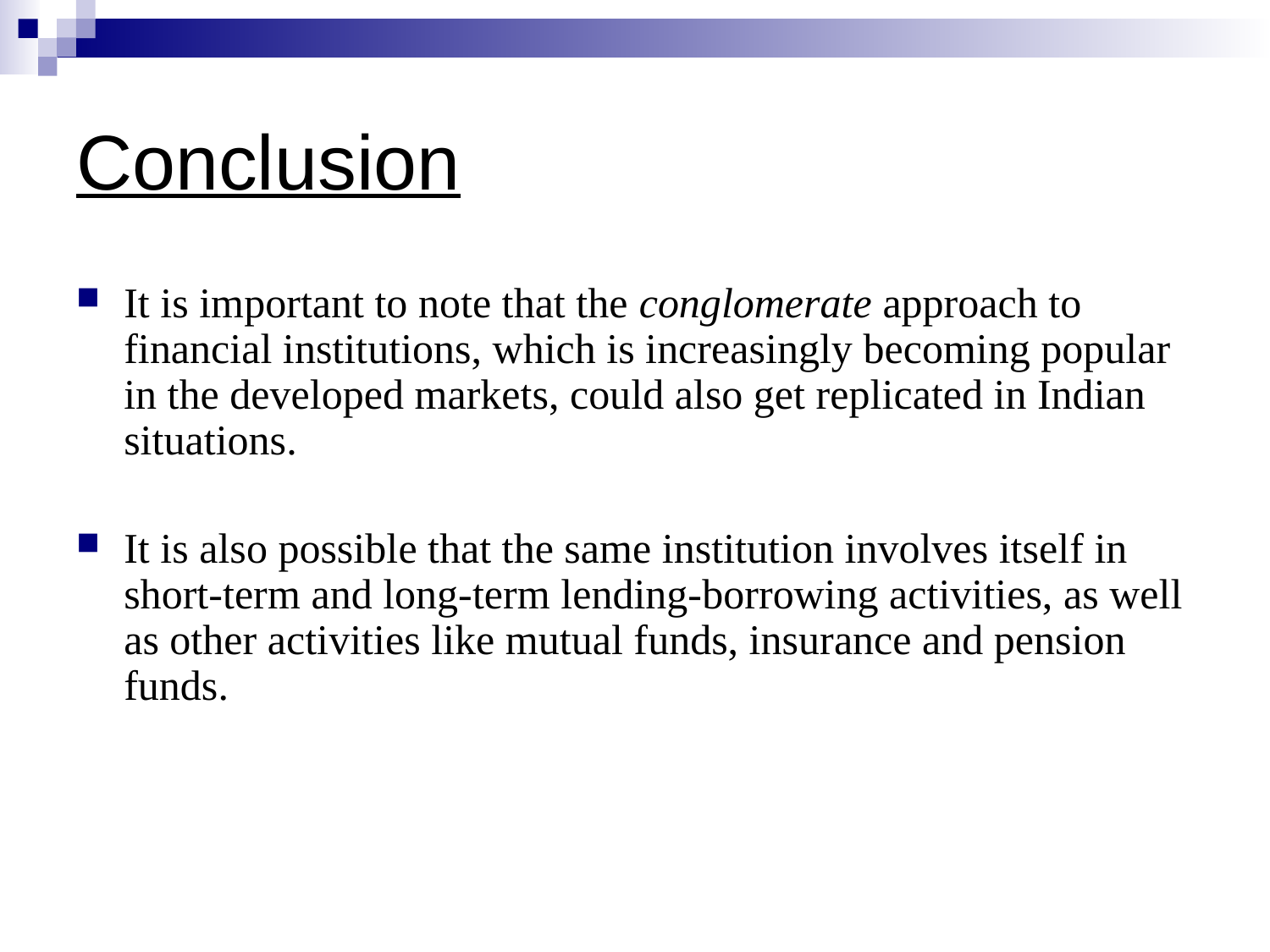

Conclusion
It is important to note that the conglomerate approach to financial institutions, which is increasingly becoming popular in the developed markets, could also get replicated in Indian situations.

It is also possible that the same institution involves itself in short-term and long-term lending-borrowing activities, as well as other activities like mutual funds, insurance and pension funds.